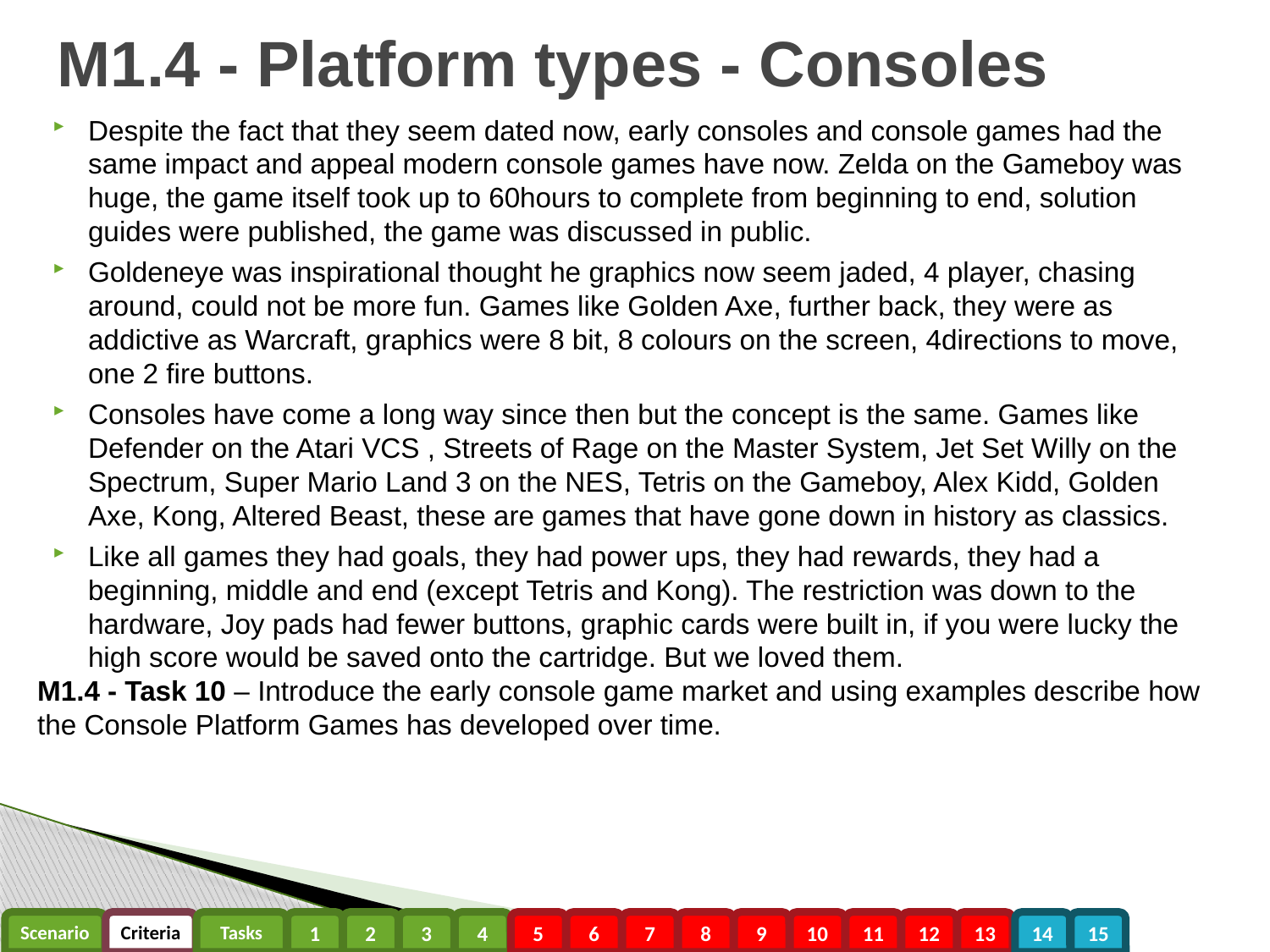

# M1.4 - Platform types - Consoles
Despite the fact that they seem dated now, early consoles and console games had the same impact and appeal modern console games have now. Zelda on the Gameboy was huge, the game itself took up to 60hours to complete from beginning to end, solution guides were published, the game was discussed in public.
Goldeneye was inspirational thought he graphics now seem jaded, 4 player, chasing around, could not be more fun. Games like Golden Axe, further back, they were as addictive as Warcraft, graphics were 8 bit, 8 colours on the screen, 4directions to move, one 2 fire buttons.
Consoles have come a long way since then but the concept is the same. Games like Defender on the Atari VCS , Streets of Rage on the Master System, Jet Set Willy on the Spectrum, Super Mario Land 3 on the NES, Tetris on the Gameboy, Alex Kidd, Golden Axe, Kong, Altered Beast, these are games that have gone down in history as classics.
Like all games they had goals, they had power ups, they had rewards, they had a beginning, middle and end (except Tetris and Kong). The restriction was down to the hardware, Joy pads had fewer buttons, graphic cards were built in, if you were lucky the high score would be saved onto the cartridge. But we loved them.
M1.4 - Task 10 – Introduce the early console game market and using examples describe how the Console Platform Games has developed over time.